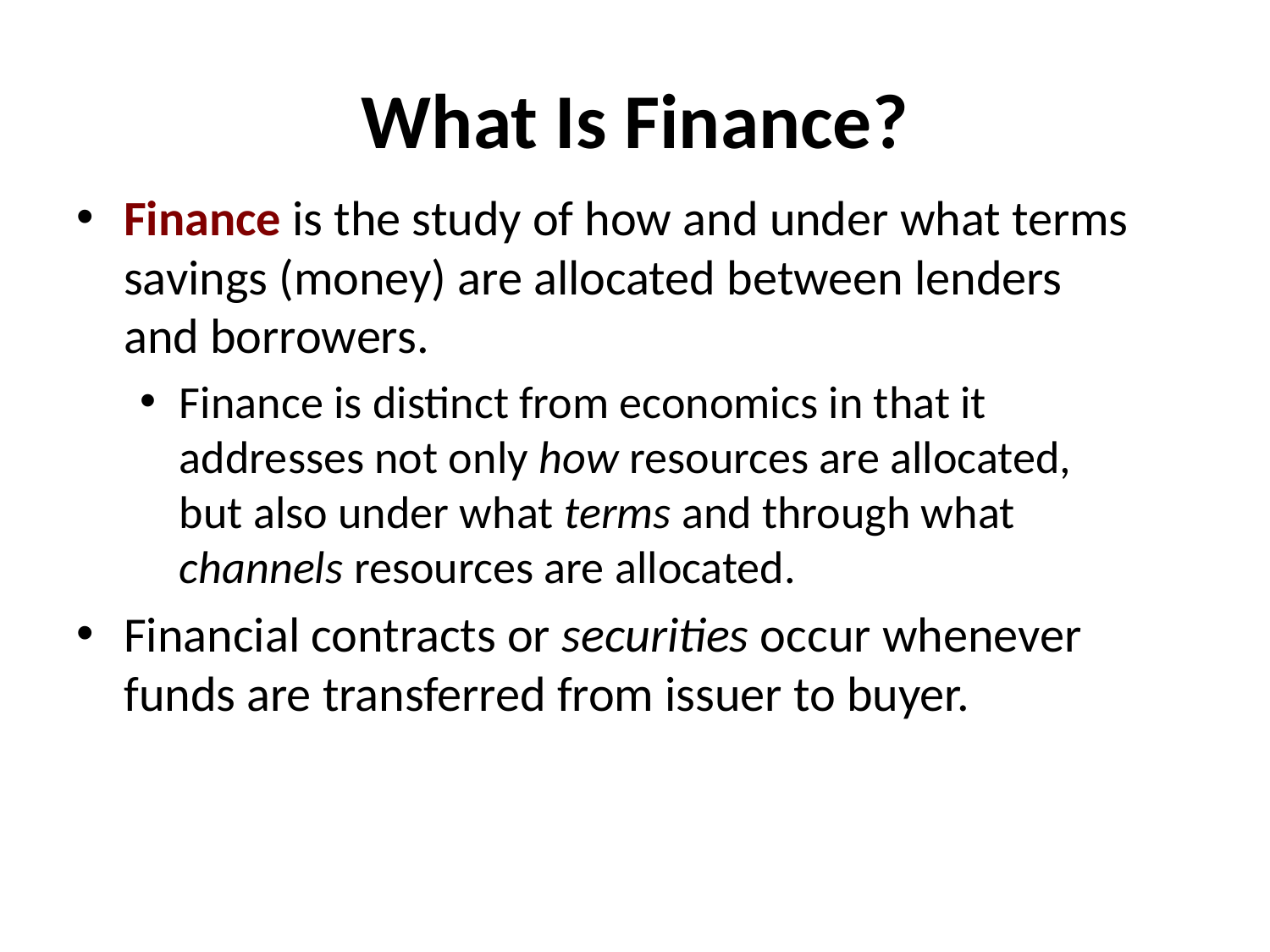

# What Is Finance?
Finance is the study of how and under what terms savings (money) are allocated between lenders and borrowers.
Finance is distinct from economics in that it addresses not only how resources are allocated, but also under what terms and through what channels resources are allocated.
Financial contracts or securities occur whenever funds are transferred from issuer to buyer.
Booth/Cleary Introduction to Corporate Finance, Second Edition
3